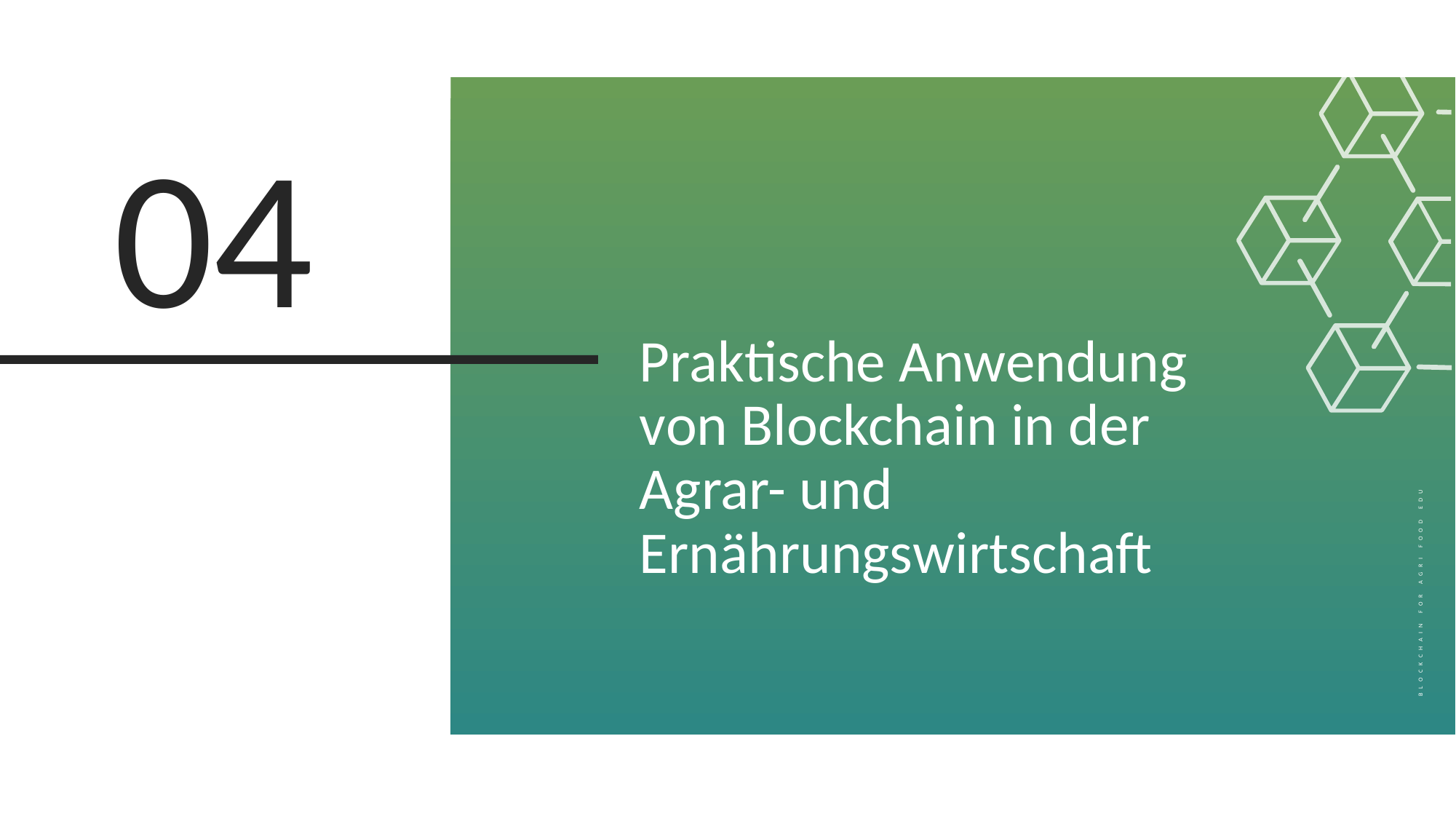

04
Praktische Anwendung von Blockchain in der Agrar- und Ernährungswirtschaft